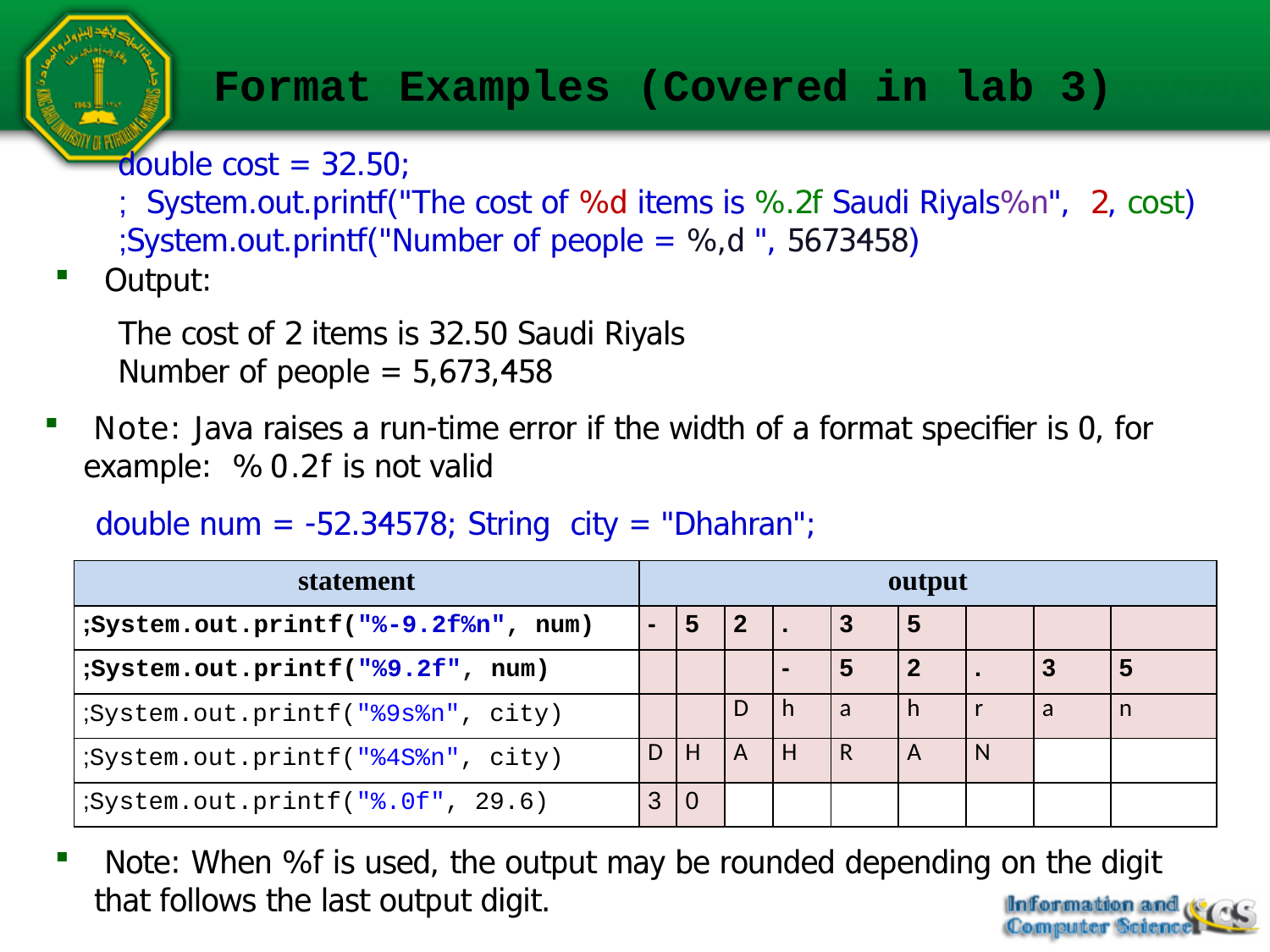

# Format Examples (Covered in lab 3)
  double cost = 32.50;
  System.out.printf("The cost of %d items is %.2f Saudi Riyals%n",  2, cost);
	  System.out.printf("Number of people = %,d ", 5673458);
  Output:
  The cost of 2 items is 32.50 Saudi Riyals
  Number of people = 5,673,458
  Note: Java raises a run-time error if the width of a format specifier is 0, for
    example:  %0.2f is not valid
  double num = -52.34578; String  city = "Dhahran";
| statement | output |  |  |  |  |  |  |  |  |
| --- | --- | --- | --- | --- | --- | --- | --- | --- | --- |
| System.out.printf("%-9.2f%n", num); | - | 5 | 2 | . | 3 | 5 |  |  |  |
| System.out.printf("%9.2f", num); |  |  |  | - | 5 | 2 | . | 3 | 5 |
| System.out.printf("%9s%n", city); |  |  | D | h | a | h | r | a | n |
| System.out.printf("%4S%n", city); | D | H | A | H | R | A | N |  |  |
| System.out.printf("%.0f", 29.6); | 3 | 0 |  |  |  |  |  |  |  |
  Note: When %f is used, the output may be rounded depending on the digit
    that follows the last output digit.